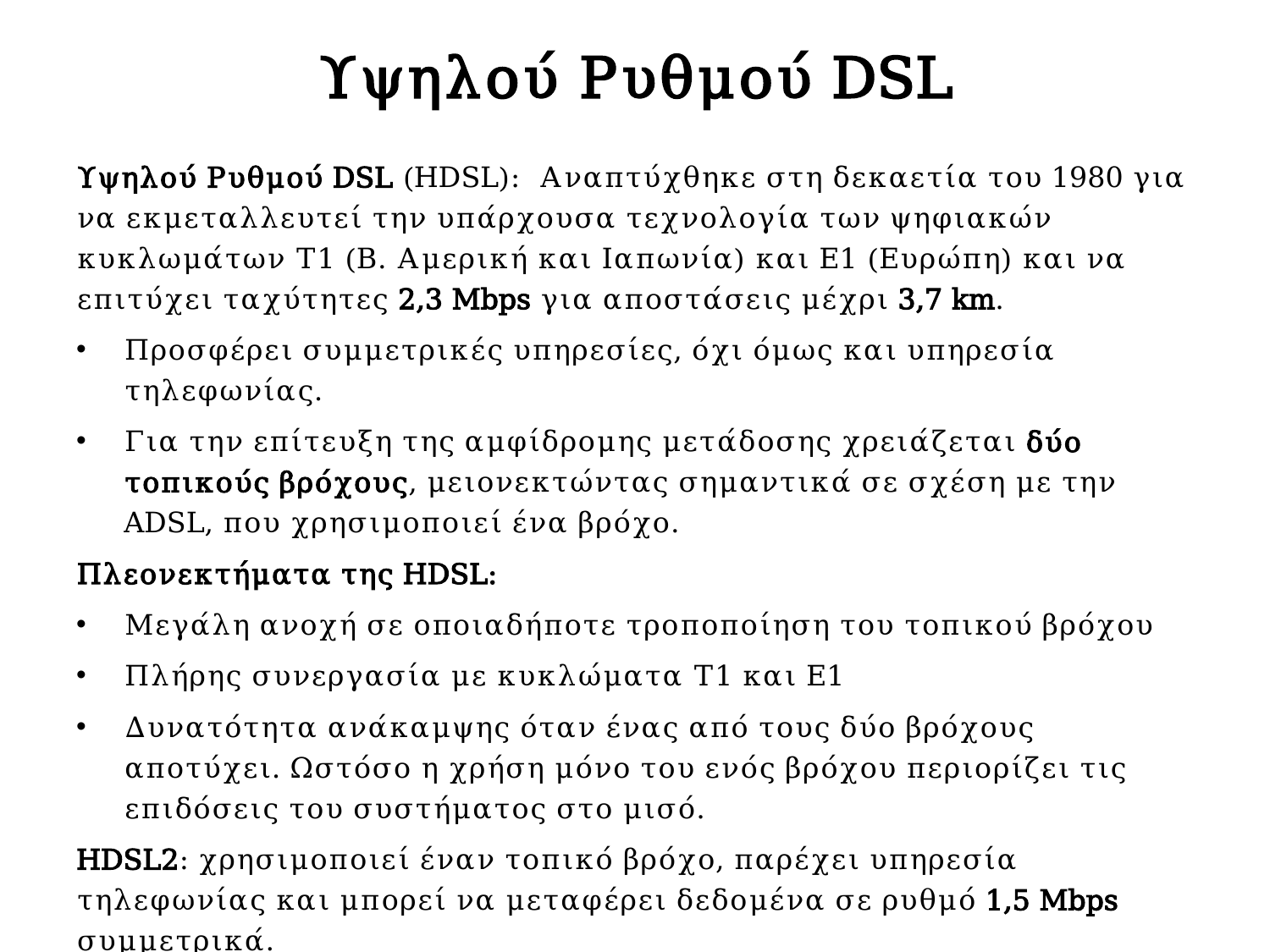

# Υψηλού Ρυθμού DSL
Υψηλού Ρυθμού DSL (HDSL):  Αναπτύχθηκε στη δεκαετία του 1980 για να εκμεταλλευτεί την υπάρχουσα τεχνολογία των ψηφιακών κυκλωμάτων Τ1 (Β. Αμερική και Ιαπωνία) και Ε1 (Ευρώπη) και να επιτύχει ταχύτητες 2,3 Mbps για αποστάσεις μέχρι 3,7 km.
Προσφέρει συμμετρικές υπηρεσίες, όχι όμως και υπηρεσία τηλεφωνίας.
Για την επίτευξη της αμφίδρομης μετάδοσης χρειάζεται δύο τοπικούς βρόχους, μειονεκτώντας σημαντικά σε σχέση με την ADSL, που χρησιμοποιεί ένα βρόχο.
Πλεονεκτήματα της HDSL:
Μεγάλη ανοχή σε οποιαδήποτε τροποποίηση του τοπικού βρόχου
Πλήρης συνεργασία με κυκλώματα Τ1 και Ε1
Δυνατότητα ανάκαμψης όταν ένας από τους δύο βρόχους αποτύχει. Ωστόσο η χρήση μόνο του ενός βρόχου περιορίζει τις επιδόσεις του συστήματος στο μισό.
HDSL2: χρησιμοποιεί έναν τοπικό βρόχο, παρέχει υπηρεσία τηλεφωνίας και μπορεί να μεταφέρει δεδομένα σε ρυθμό 1,5 Mbps συμμετρικά.
HDSL4: μοιάζει με την HDSL2, αλλά επιτυγχάνει μεγαλύτερη απόσταση κατά περίπου 30% και χρησιμοποιεί δύο τοπικούς βρόχους.